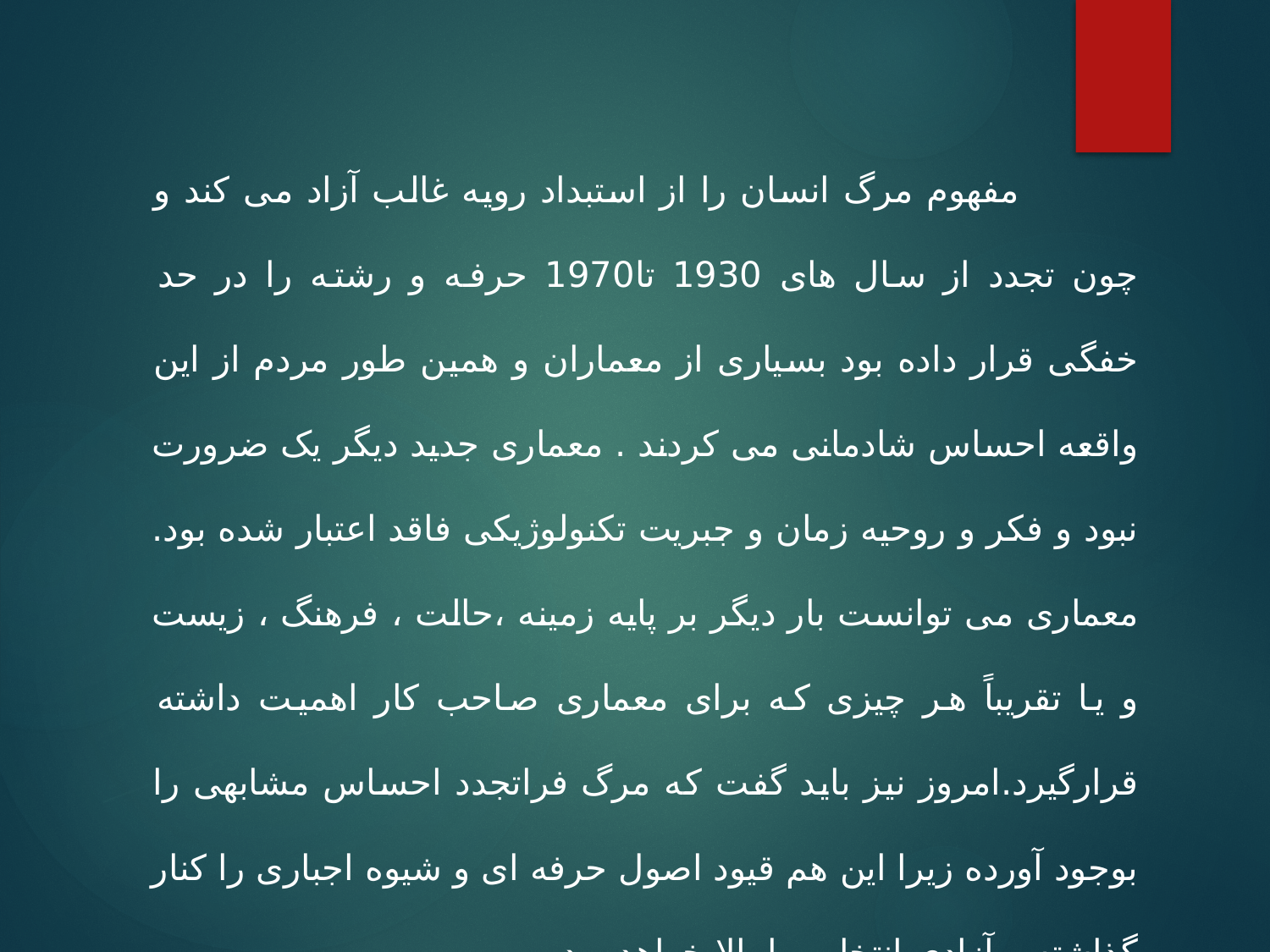

مفهوم مرگ انسان را از استبداد رویه غالب آزاد می کند و چون تجدد از سال های 1930 تا1970 حرفه و رشته را در حد خفگی قرار داده بود بسیاری از معماران و همین طور مردم از این واقعه احساس شادمانی می کردند . معماری جدید دیگر یک ضرورت نبود و فکر و روحیه زمان و جبریت تکنولوژیکی فاقد اعتبار شده بود. معماری می توانست بار دیگر بر پایه زمینه ،حالت ، فرهنگ ، زیست و یا تقریباً هر چیزی که برای معماری صاحب کار اهمیت داشته قرارگیرد.امروز نیز باید گفت که مرگ فراتجدد احساس مشابهی را بوجود آورده زیرا این هم قیود اصول حرفه ای و شیوه اجباری را کنار گذاشته و آزادی انتخاب را بالا خواهد برد.